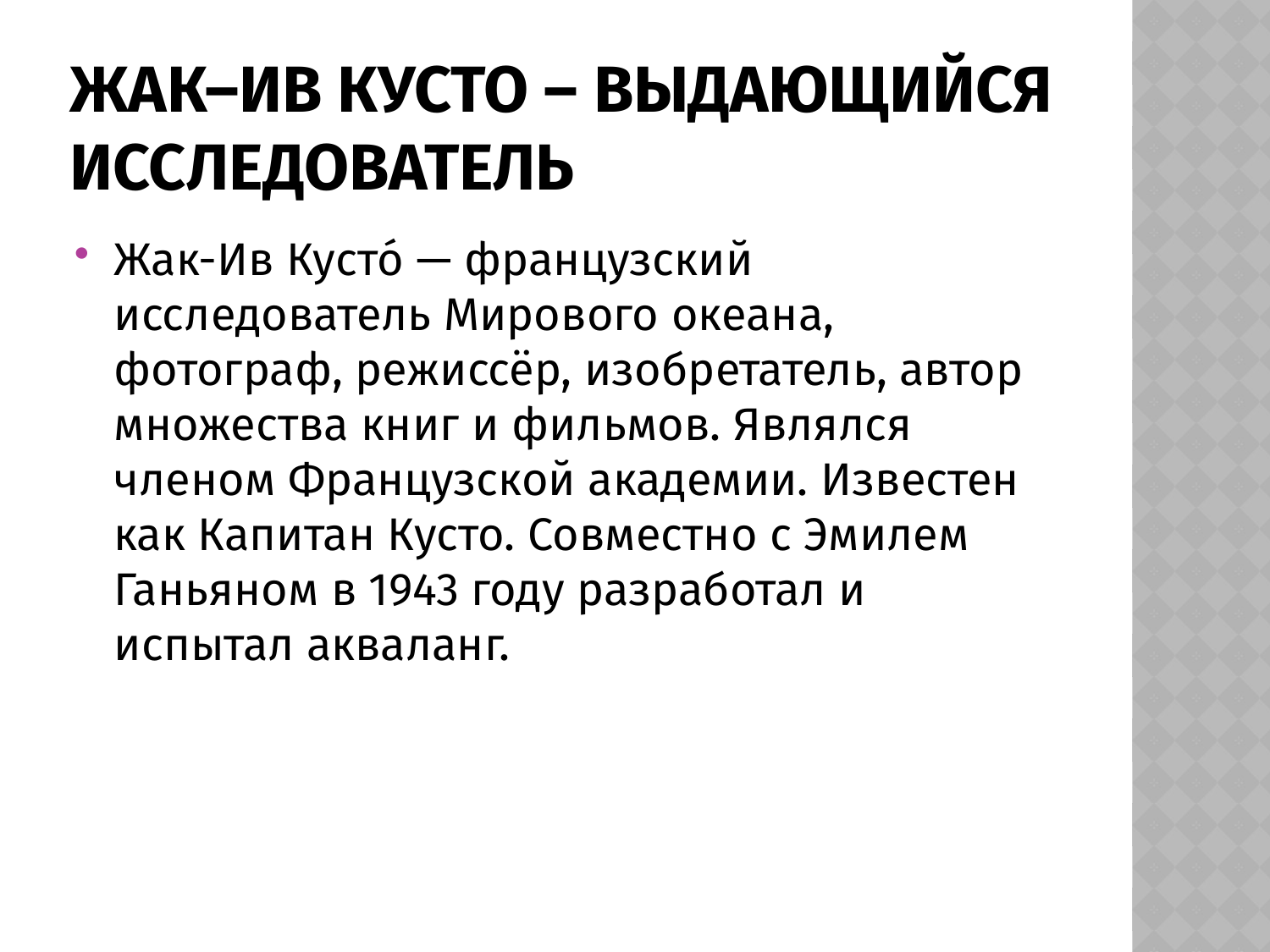

# Жак–ив кусто – выдающийся исследователь
Жак-Ив Кусто́ — французский исследователь Мирового океана, фотограф, режиссёр, изобретатель, автор множества книг и фильмов. Являлся членом Французской академии. Известен как Капитан Кусто. Совместно с Эмилем Ганьяном в 1943 году разработал и испытал акваланг.